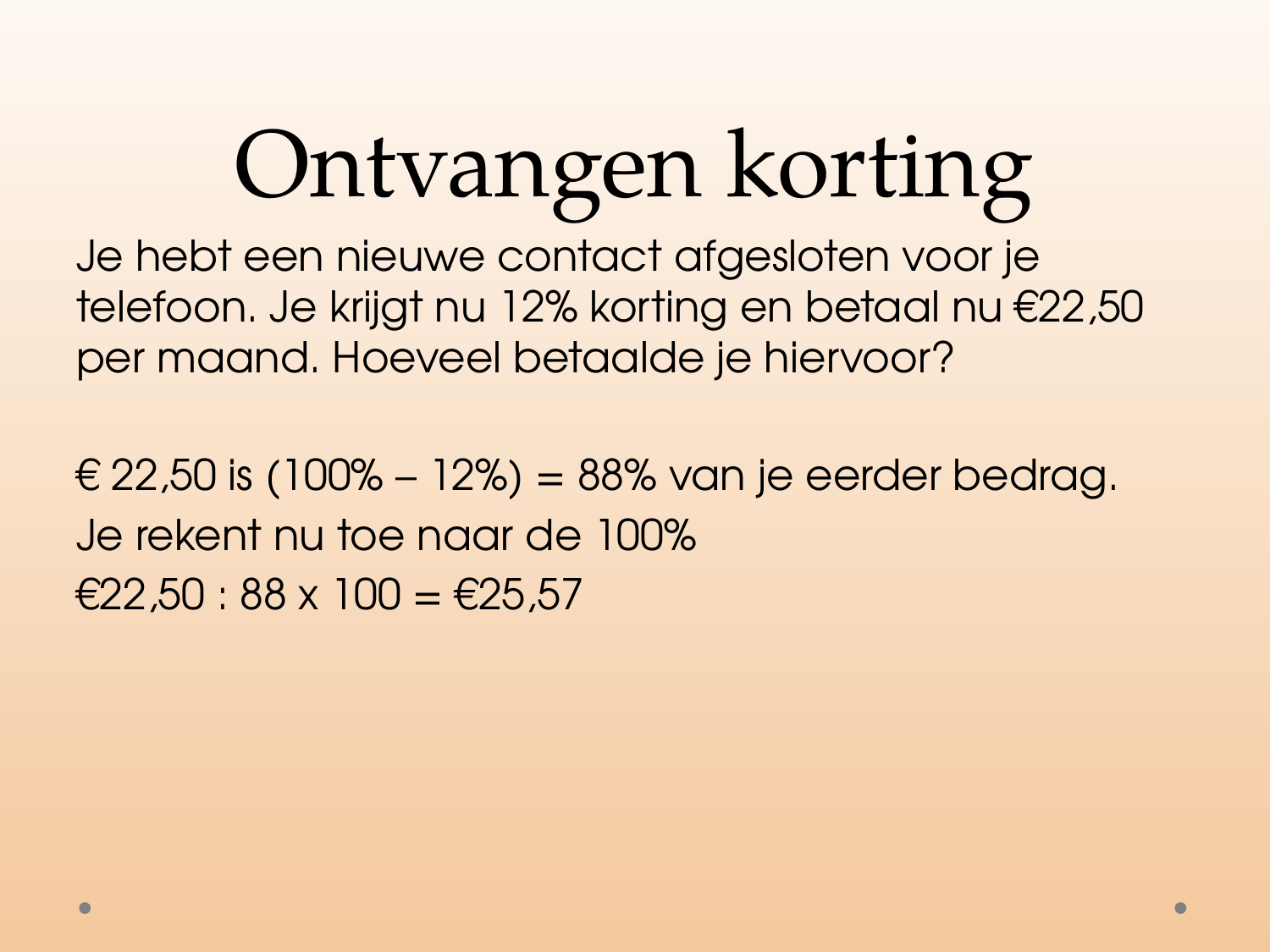

# Ontvangen korting
Je hebt een nieuwe contact afgesloten voor je telefoon. Je krijgt nu 12% korting en betaal nu €22,50 per maand. Hoeveel betaalde je hiervoor?

€ 22,50 is (100% – 12%) = 88% van je eerder bedrag.
Je rekent nu toe naar de 100%
€22,50 : 88 x 100 = €25,57